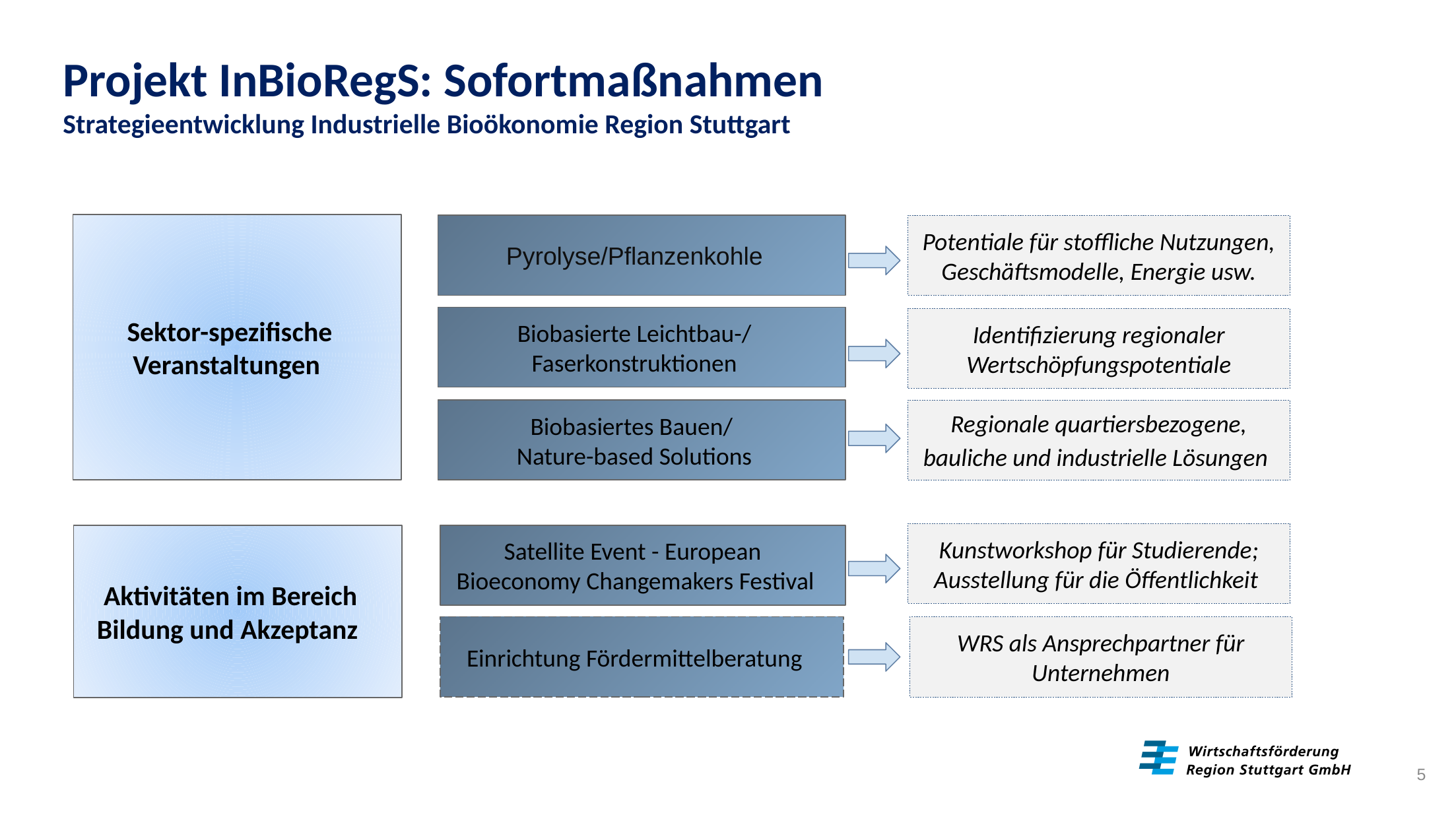

# Projekt InBioRegS: Sofortmaßnahmen Strategieentwicklung Industrielle Bioökonomie Region Stuttgart
Sektor-spezifische Veranstaltungen
Pyrolyse/Pflanzenkohle
Potentiale für stoffliche Nutzungen, Geschäftsmodelle, Energie usw.

Biobasierte Leichtbau-/
Faserkonstruktionen
Identifizierung regionaler Wertschöpfungspotentiale

Regionale quartiersbezogene, bauliche und industrielle Lösungen
Biobasiertes Bauen/
Nature-based Solutions

Kunstworkshop für Studierende; Ausstellung für die Öffentlichkeit
Aktivitäten im Bereich
Bildung und Akzeptanz
Satellite Event - European
Bioeconomy Changemakers Festival

WRS als Ansprechpartner für Unternehmen
Einrichtung Fördermittelberatung

5